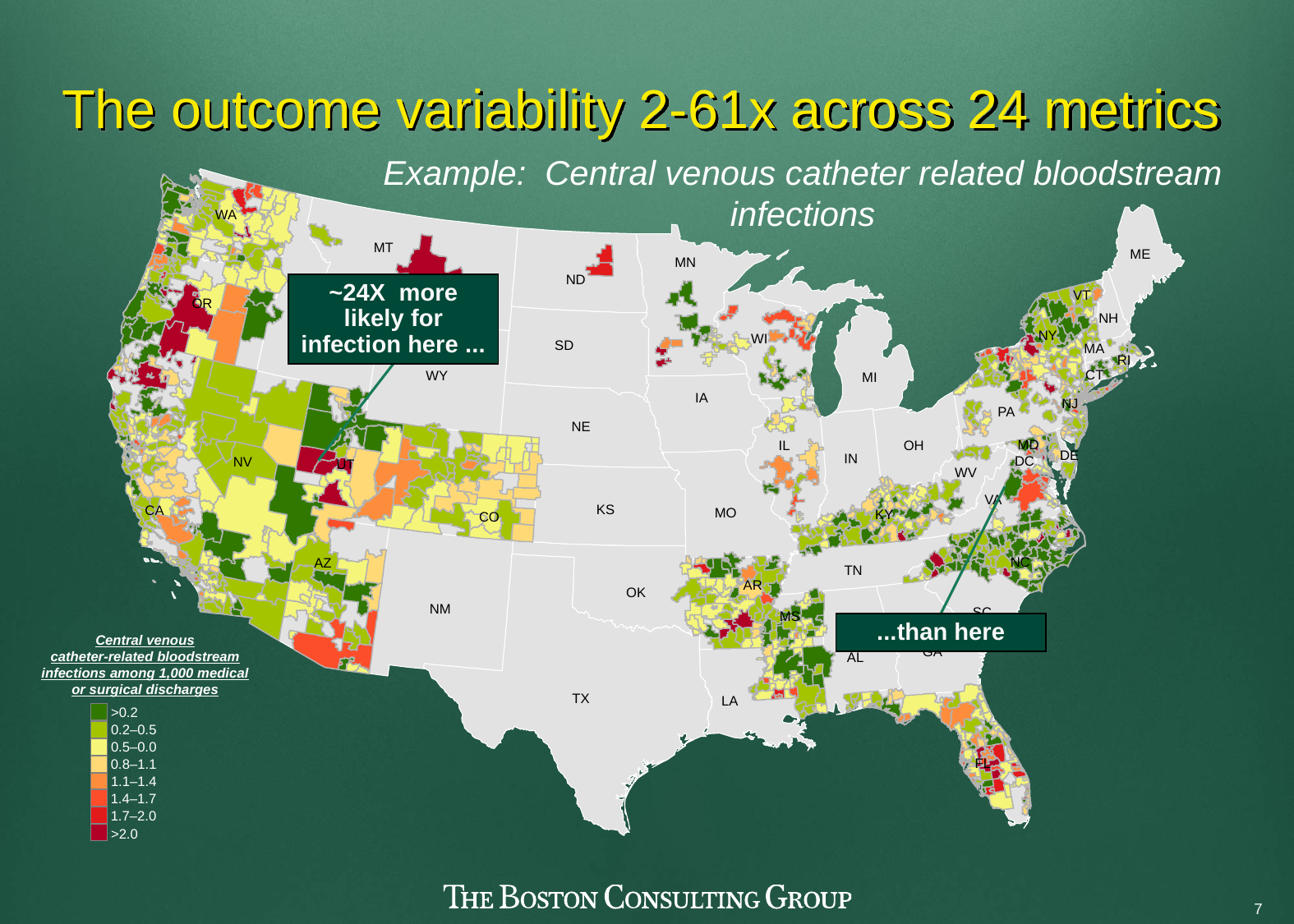

The outcome variability 2-61x across 24 metrics
Example:  Central venous catheter related bloodstream infections

WA

MT

ME

MN

ND

~24X  more likely for infection here ...

VT

OR

NH

NY

ID

WI

SD

MA

RI

CT

WY

MI

IA

NJ

PA

NE

MD

IL
OH

DE

IN

DC

NV

UT

WV

VA

KS

CA

MO

KY

CO

NC
AZ

TN

AR

OK

NM

SC

MS

...than here

Central venous
catheter-related bloodstream infections among 1,000 medical or surgical discharges

GA

AL

TX

LA

>0.2

0.2–0.5

0.5–0.0

FL

0.8–1.1

1.1–1.4

1.4–1.7

1.7–2.0

>2.0